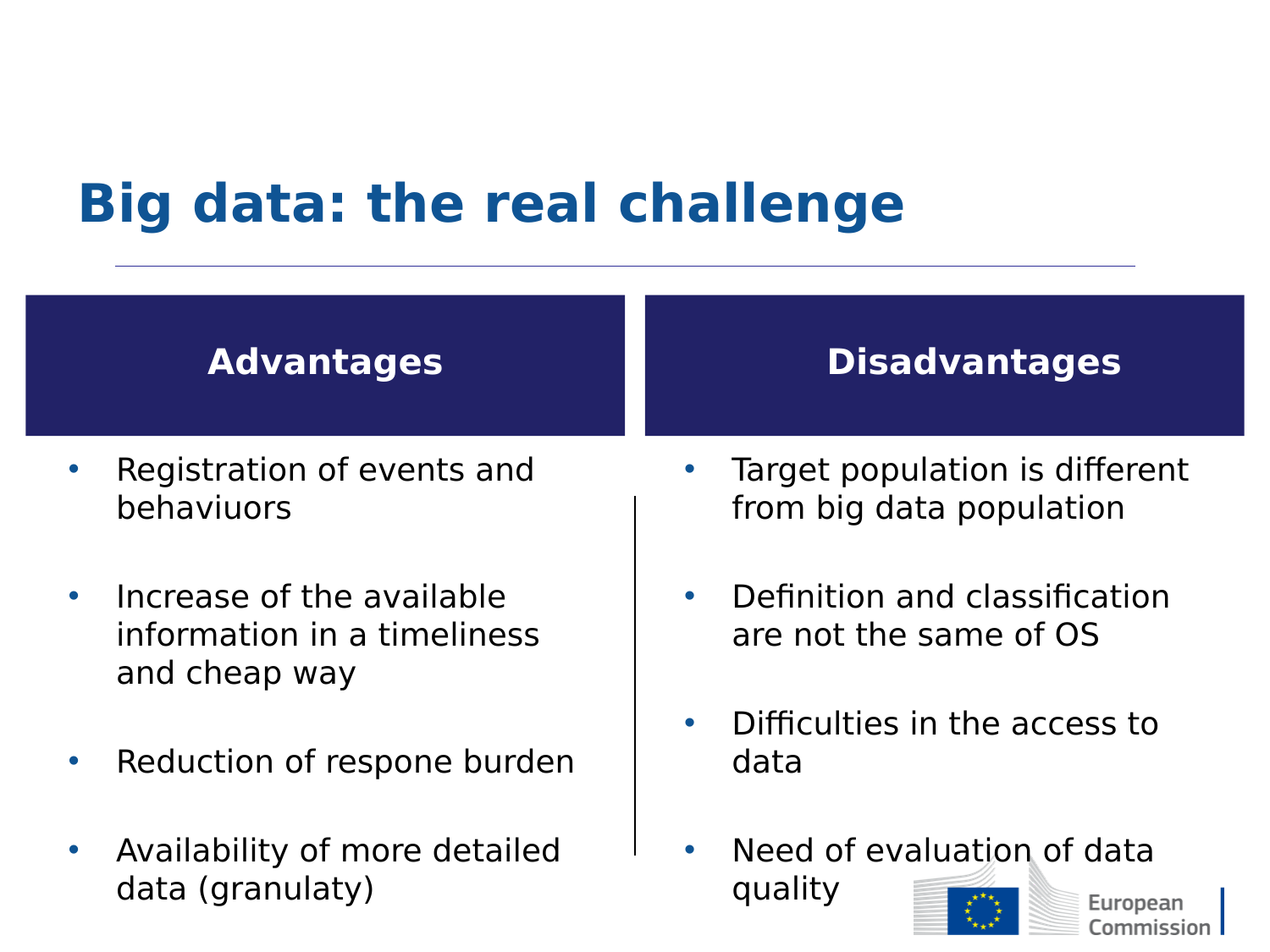

# Big data: the real challenge

Advantages
Disadvantages
Registration of events and behaviuors

Increase of the available information in a timeliness and cheap way

Reduction of respone burden

Availability of more detailed data (granulaty)
Target population is different from big data population

Definition and classification are not the same of OS

Difficulties in the access to data

Need of evaluation of data quality